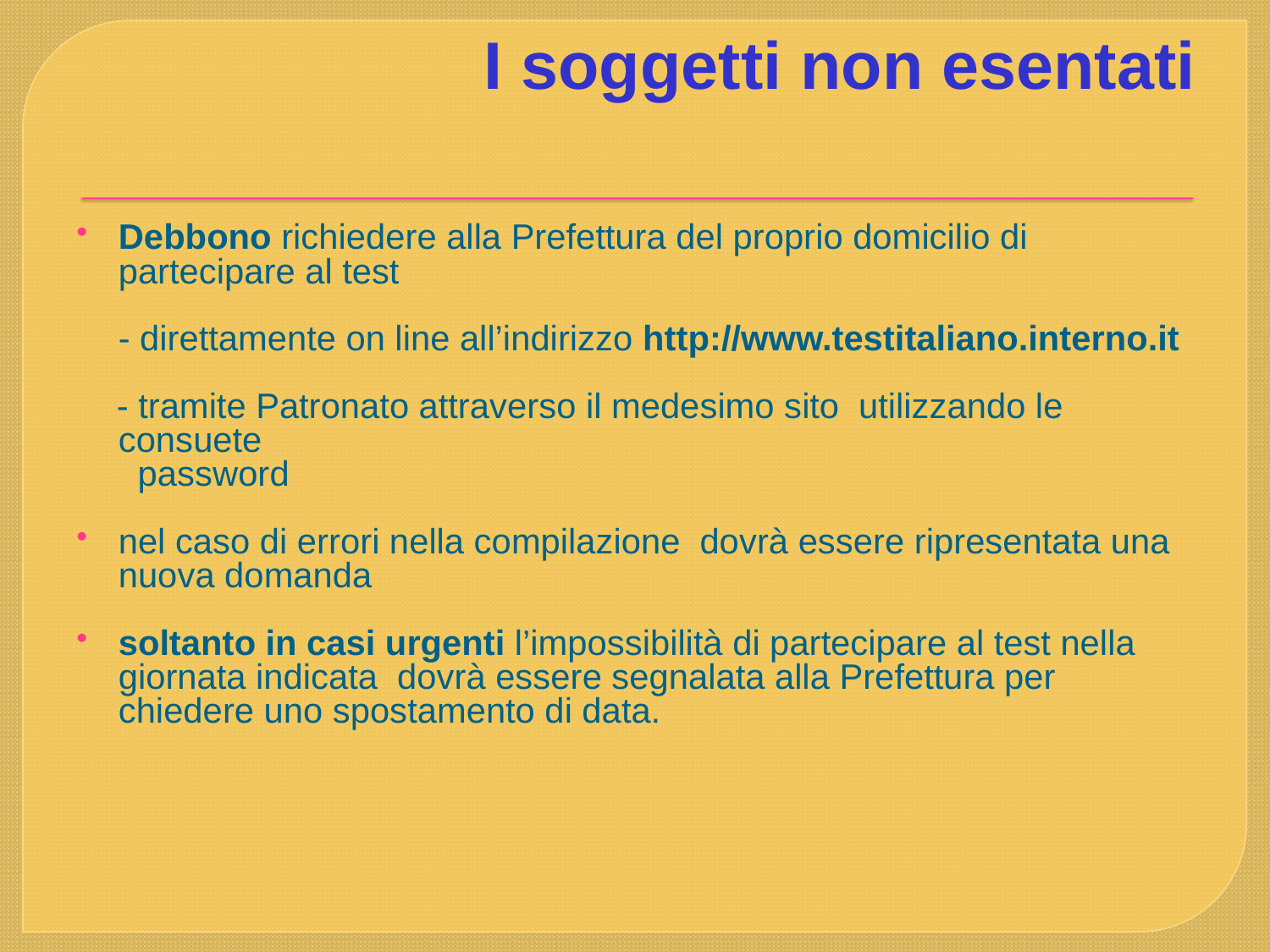

I soggetti non esentati
Debbono richiedere alla Prefettura del proprio domicilio di partecipare al test

	- direttamente on line all’indirizzo http://www.testitaliano.interno.it
    - tramite Patronato attraverso il medesimo sito  utilizzando le consuete
	  password

nel caso di errori nella compilazione  dovrà essere ripresentata una nuova domanda

soltanto in casi urgenti l’impossibilità di partecipare al test nella giornata indicata  dovrà essere segnalata alla Prefettura per chiedere uno spostamento di data.